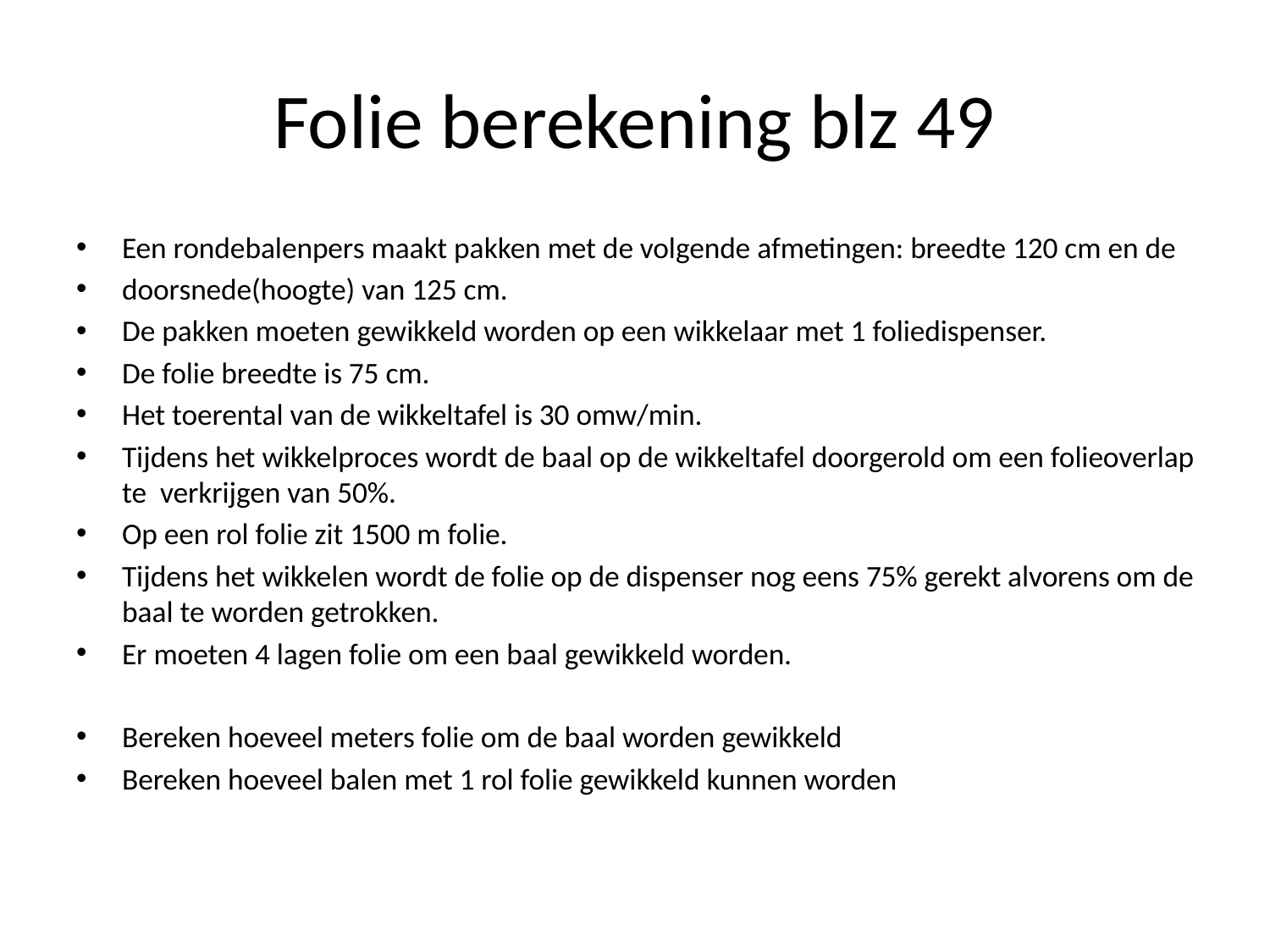

# Folie berekening blz 49
Een rondebalenpers maakt pakken met de volgende afmetingen: breedte 120 cm en de
doorsnede(hoogte) van 125 cm.
De pakken moeten gewikkeld worden op een wikkelaar met 1 foliedispenser.
De folie breedte is 75 cm.
Het toerental van de wikkeltafel is 30 omw/min.
Tijdens het wikkelproces wordt de baal op de wikkeltafel doorgerold om een folieoverlap te  verkrijgen van 50%.
Op een rol folie zit 1500 m folie.
Tijdens het wikkelen wordt de folie op de dispenser nog eens 75% gerekt alvorens om de baal te worden getrokken.
Er moeten 4 lagen folie om een baal gewikkeld worden.

Bereken hoeveel meters folie om de baal worden gewikkeld
Bereken hoeveel balen met 1 rol folie gewikkeld kunnen worden